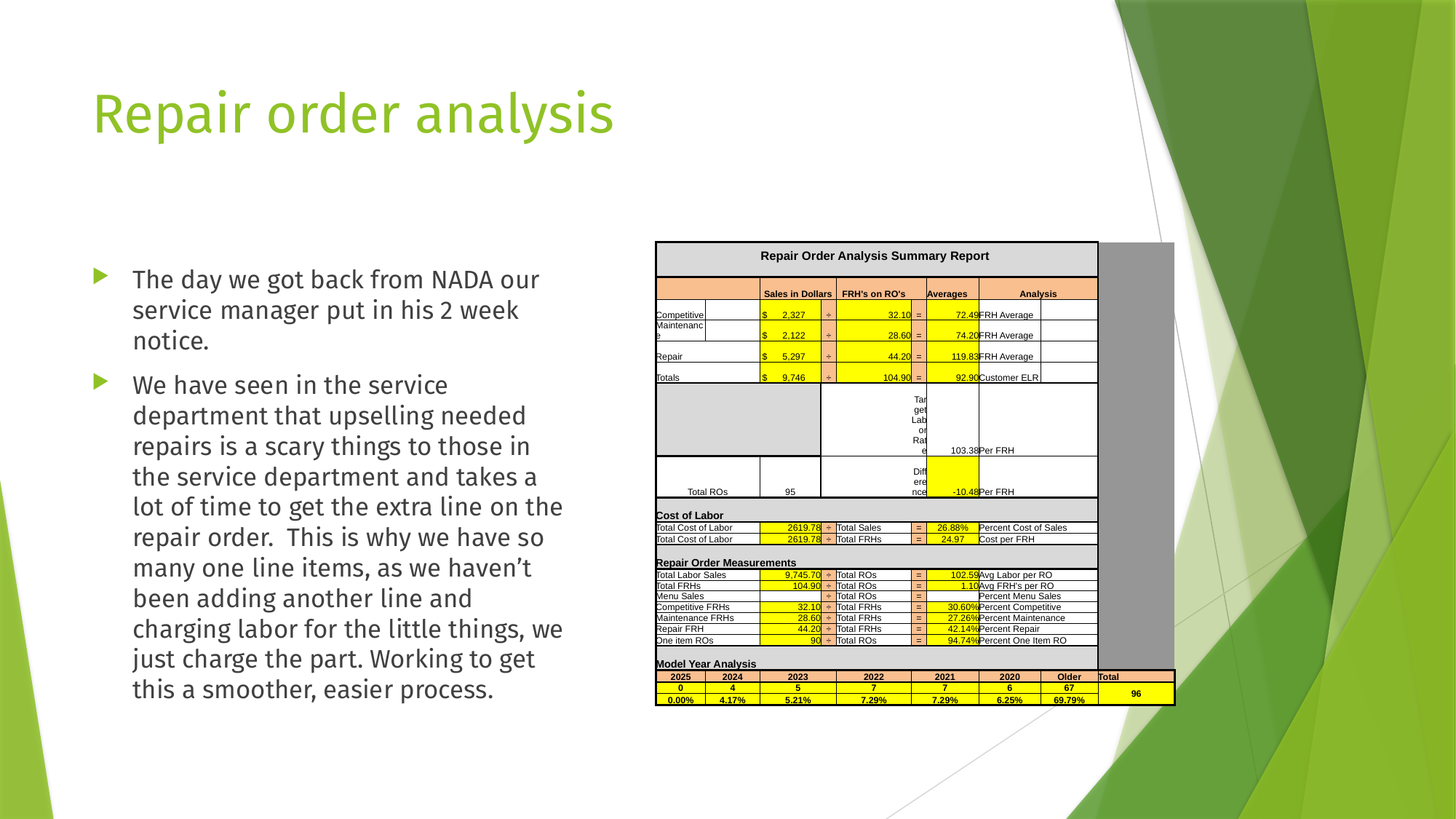

# Repair order analysis
| Repair Order Analysis Summary Report |  |  |  |  |  |  |  |  |  |
| --- | --- | --- | --- | --- | --- | --- | --- | --- | --- |
|  |  |  |  |  |  |  |  |  |  |
|  |  | Sales in Dollars |  | FRH's on RO's |  |  |  |  |  |
|  |  |  |  |  |  | Averages | Analysis |  |  |
| Competitive |  | $ 2,327 | ÷ | 32.10 | = | 72.49 | FRH Average |  |  |
| Maintenance |  | $ 2,122 | ÷ | 28.60 | = | 74.20 | FRH Average |  |  |
| Repair |  | $ 5,297 | ÷ | 44.20 | = | 119.83 | FRH Average |  |  |
| Totals |  | $ 9,746 | ÷ | 104.90 | = | 92.90 | Customer ELR |  |  |
|  |  |  |  |  | Target Labor Rate | 103.38 | Per FRH |  |  |
| Total ROs |  | 95 |  |  | Difference | -10.48 | Per FRH |  |  |
|  |  |  |  |  |  |  |  |  |  |
| Cost of Labor |  |  |  |  |  |  |  |  |  |
| Total Cost of Labor |  | 2619.78 | ÷ | Total Sales | = | 26.88% | Percent Cost of Sales |  |  |
| Total Cost of Labor |  | 2619.78 | ÷ | Total FRHs | = | 24.97 | Cost per FRH |  |  |
|  |  |  |  |  |  |  |  |  |  |
| Repair Order Measurements |  |  |  |  |  |  |  |  |  |
| Total Labor Sales |  | 9,745.70 | ÷ | Total ROs | = | 102.59 | Avg Labor per RO |  |  |
| Total FRHs |  | 104.90 | ÷ | Total ROs | = | 1.10 | Avg FRH's per RO |  |  |
| Menu Sales |  |  | ÷ | Total ROs | = |  | Percent Menu Sales |  |  |
| Competitive FRHs |  | 32.10 | ÷ | Total FRHs | = | 30.60% | Percent Competitive |  |  |
| Maintenance FRHs |  | 28.60 | ÷ | Total FRHs | = | 27.26% | Percent Maintenance |  |  |
| Repair FRH |  | 44.20 | ÷ | Total FRHs | = | 42.14% | Percent Repair |  |  |
| One item ROs |  | 90 | ÷ | Total ROs | = | 94.74% | Percent One Item RO |  |  |
|  |  |  |  |  |  |  |  |  |  |
| Model Year Analysis |  |  |  |  |  |  |  |  |  |
| 2025 | 2024 | 2023 |  | 2022 | 2021 |  | 2020 | Older | Total |
| 0 | 4 | 5 |  | 7 | 7 |  | 6 | 67 | 96 |
| 0.00% | 4.17% | 5.21% |  | 7.29% | 7.29% |  | 6.25% | 69.79% |  |
The day we got back from NADA our service manager put in his 2 week notice.
We have seen in the service department that upselling needed repairs is a scary things to those in the service department and takes a lot of time to get the extra line on the repair order.  This is why we have so many one line items, as we haven’t been adding another line and charging labor for the little things, we just charge the part. Working to get this a smoother, easier process.